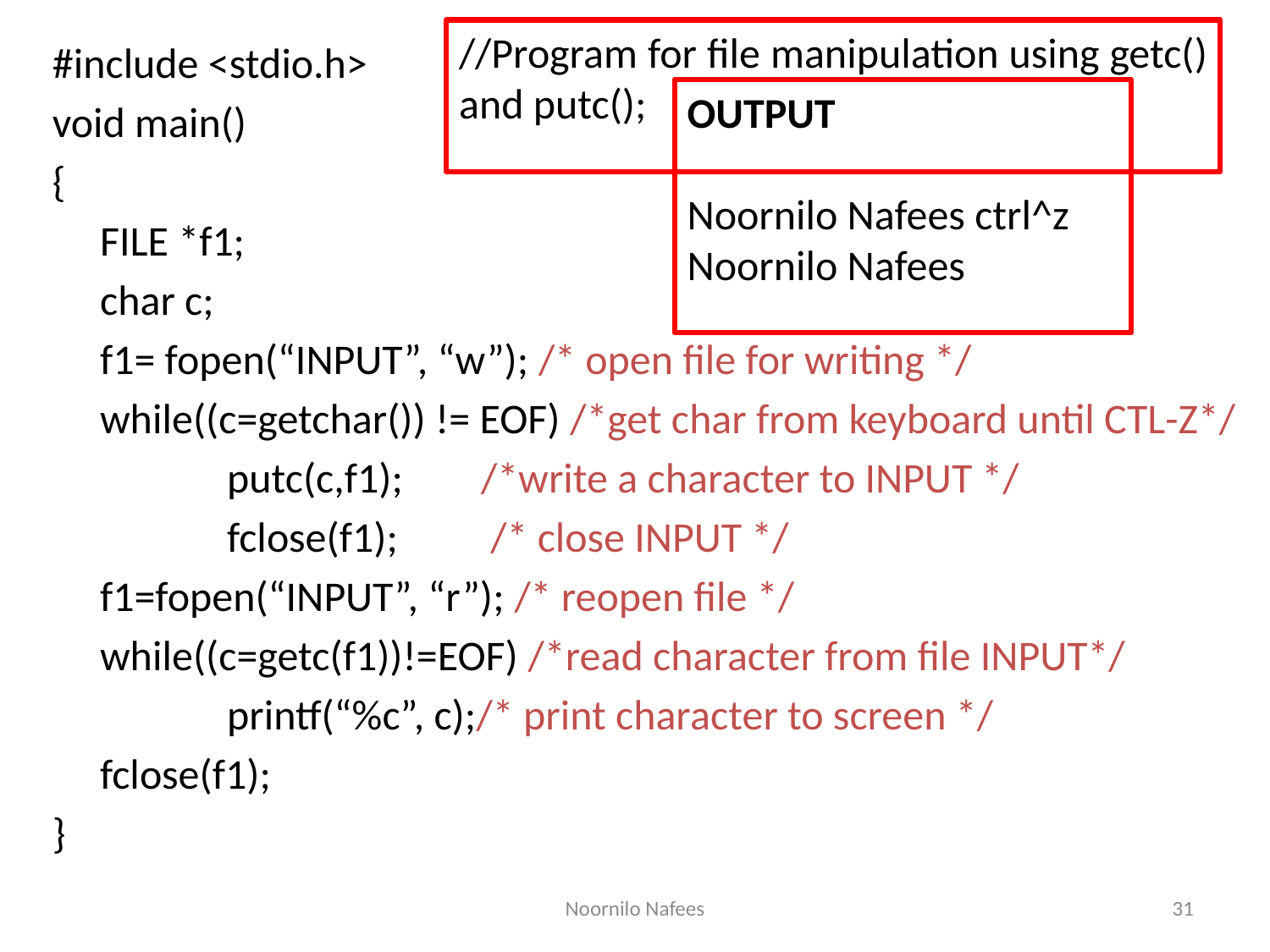

//Program for file manipulation using getc() and putc();

#include <stdio.h>
void main()
{
	FILE *f1;
	char c;
	f1= fopen(“INPUT”, “w”); /* open file for writing */
	while((c=getchar()) != EOF) /*get char from keyboard until CTL-Z*/
		putc(c,f1); 	/*write a character to INPUT */
		fclose(f1); 	 /* close INPUT */
	f1=fopen(“INPUT”, “r”); /* reopen file */
	while((c=getc(f1))!=EOF) /*read character from file INPUT*/
		printf(“%c”, c);/* print character to screen */
	fclose(f1);
}
OUTPUT

Noornilo Nafees ctrl^z
Noornilo Nafees

Noornilo Nafees
31